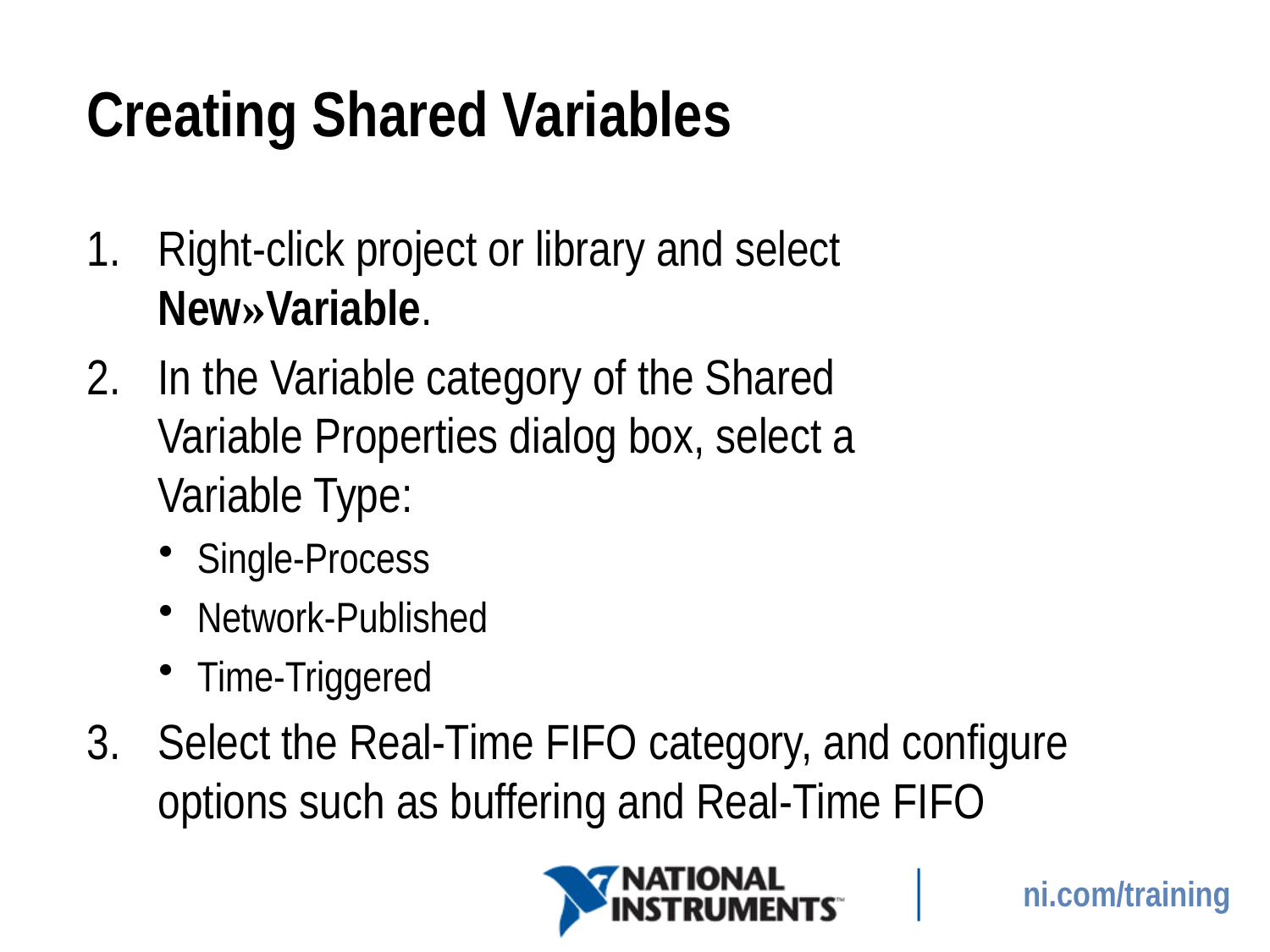

# Creating Shared Variables
Right-click project or library and select
New»Variable.
In the Variable category of the Shared
Variable Properties dialog box, select a
Variable Type:
Single-Process
Network-Published
Time-Triggered
Select the Real-Time FIFO category, and configure options such as buffering and Real-Time FIFO